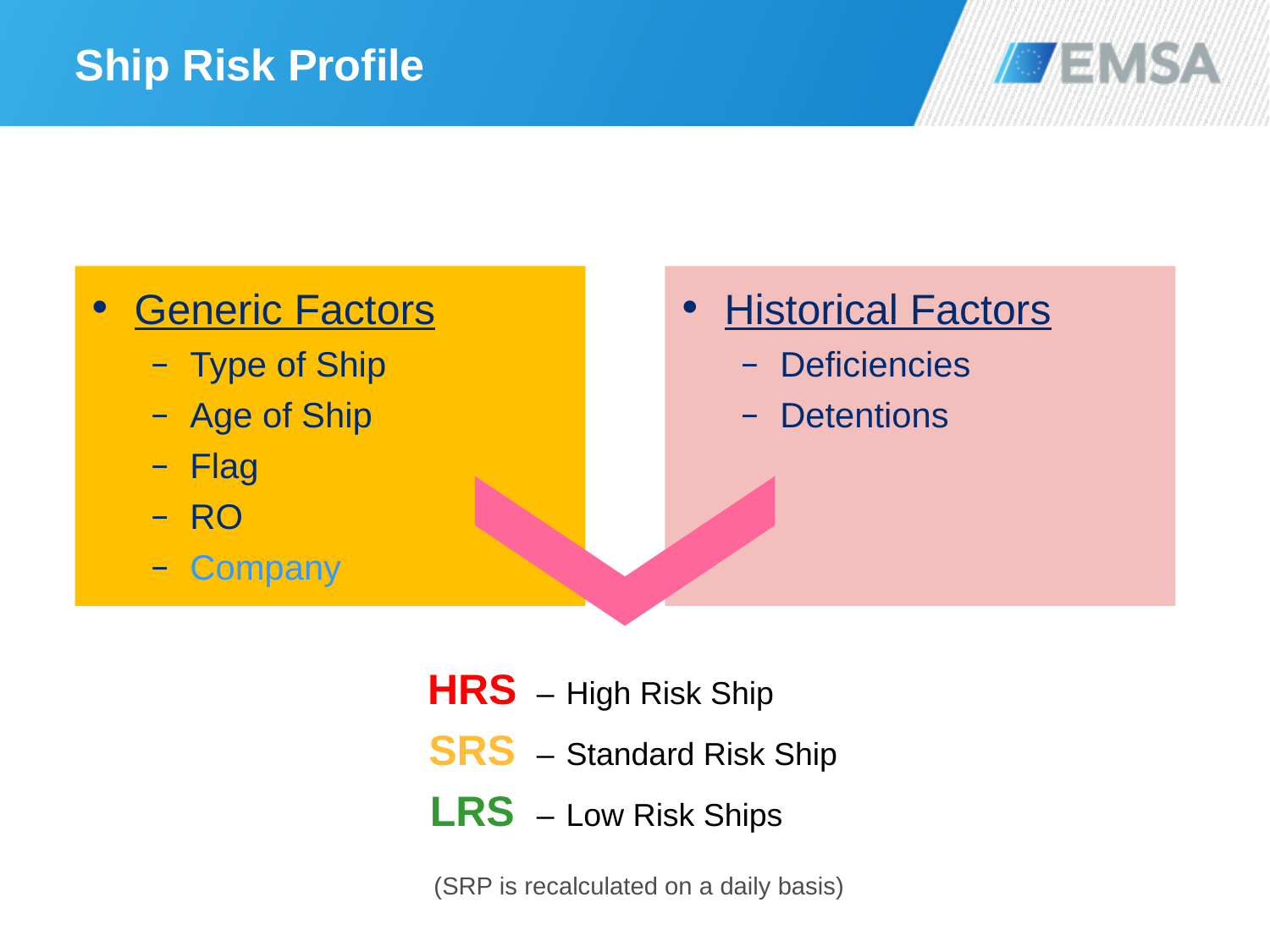

# Ship Risk Profile
Generic Factors
Type of Ship
Age of Ship
Flag
RO
Company
Historical Factors
Deficiencies
Detentions

	HRS	–	High Risk Ship
	SRS	–	Standard Risk Ship
	LRS	–	Low Risk Ships
(SRP is recalculated on a daily basis)
13